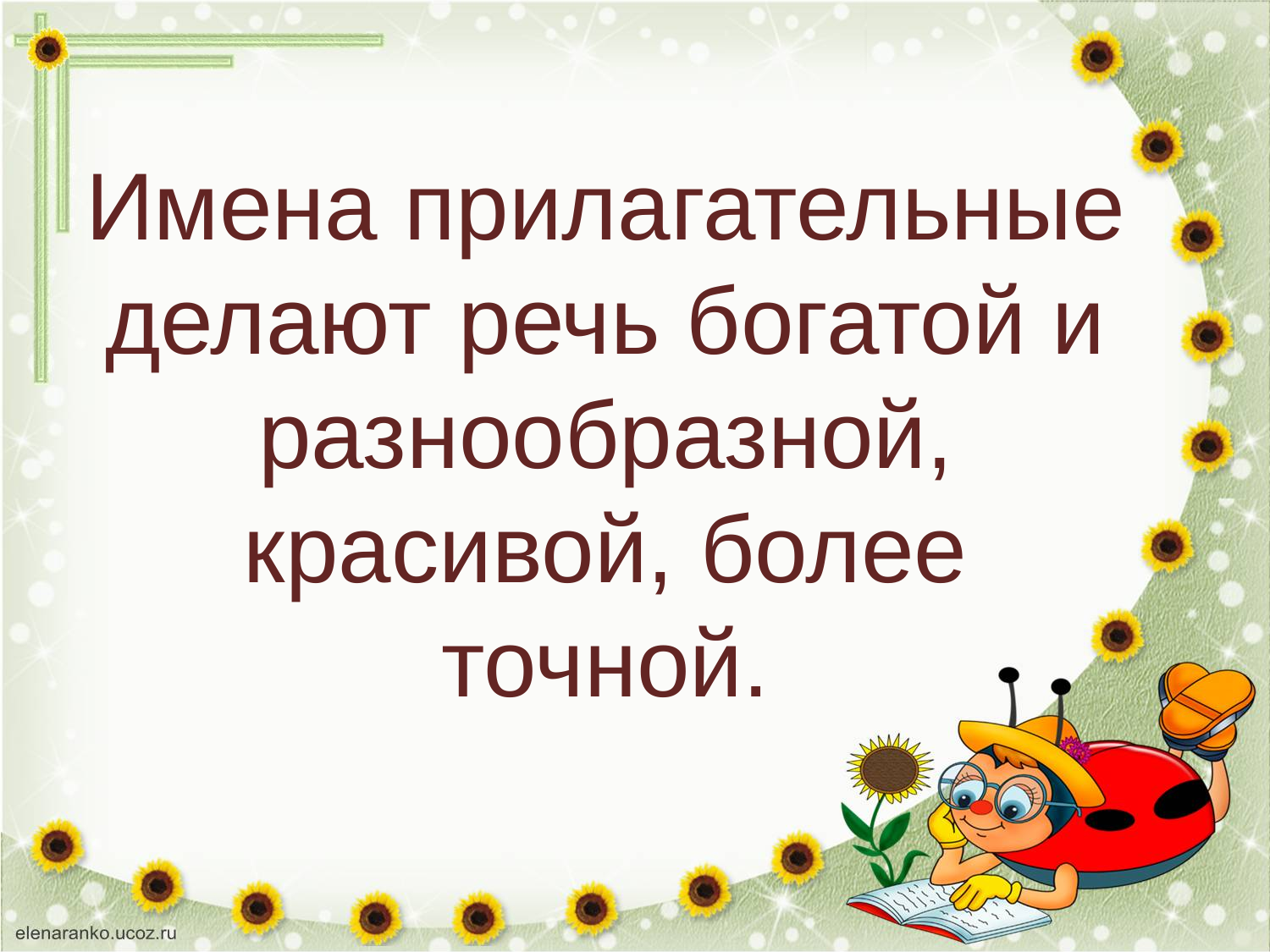

# Имена прилагательные делают речь богатой и разнообразной, красивой, более точной.